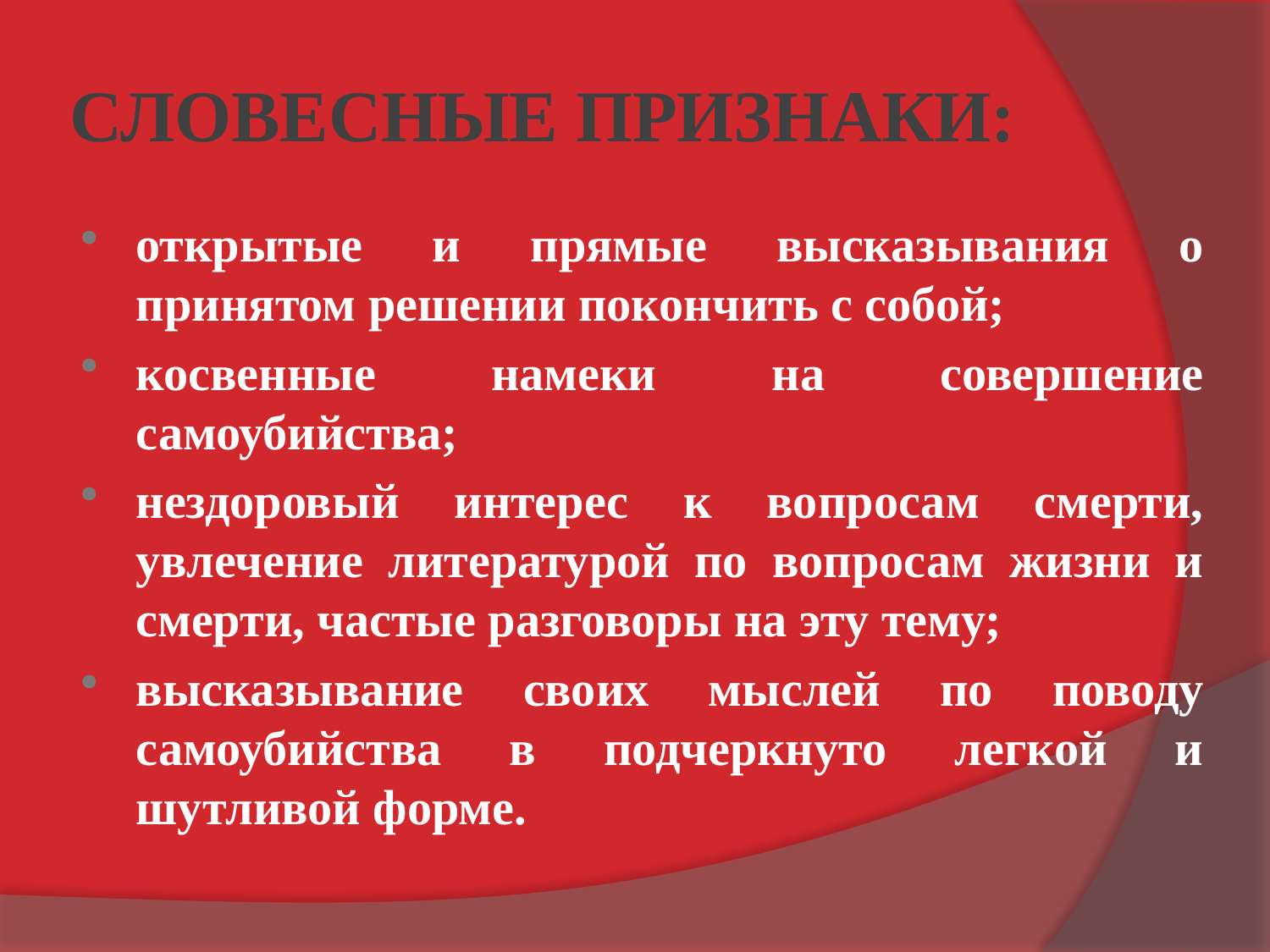

# СЛОВЕСНЫЕ ПРИЗНАКИ:
открытые и прямые высказывания о принятом решении покончить с собой;
косвенные намеки на совершение самоубийства;
нездоровый интерес к вопросам смерти, увлечение литературой по вопросам жизни и смерти, частые разговоры на эту тему;
высказывание своих мыслей по поводу самоубийства в подчеркнуто легкой и шутливой форме.